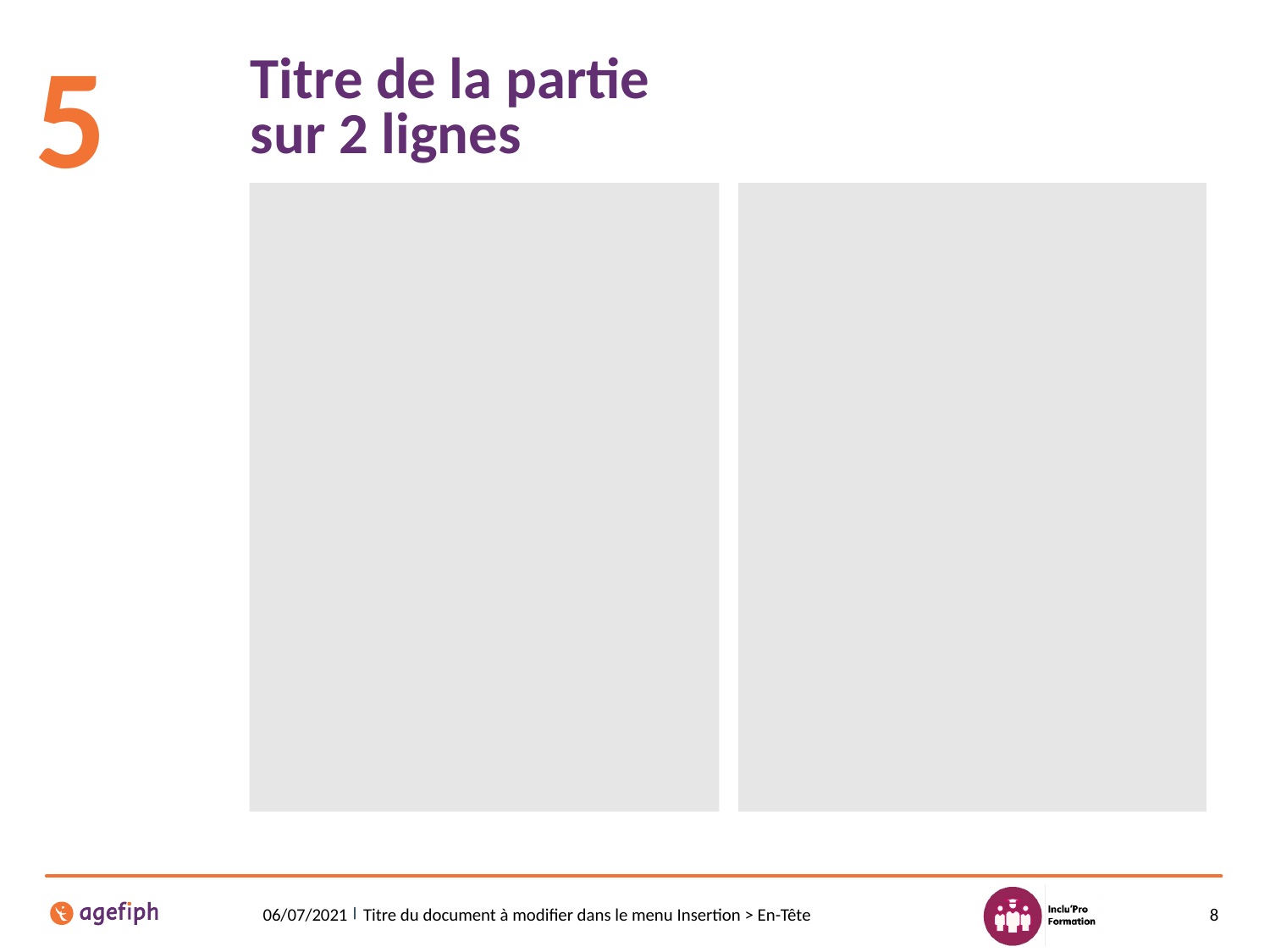

5
# Titre de la partie sur 2 lignes

06/07/2021
Titre du document à modifier dans le menu Insertion > En-Tête
8